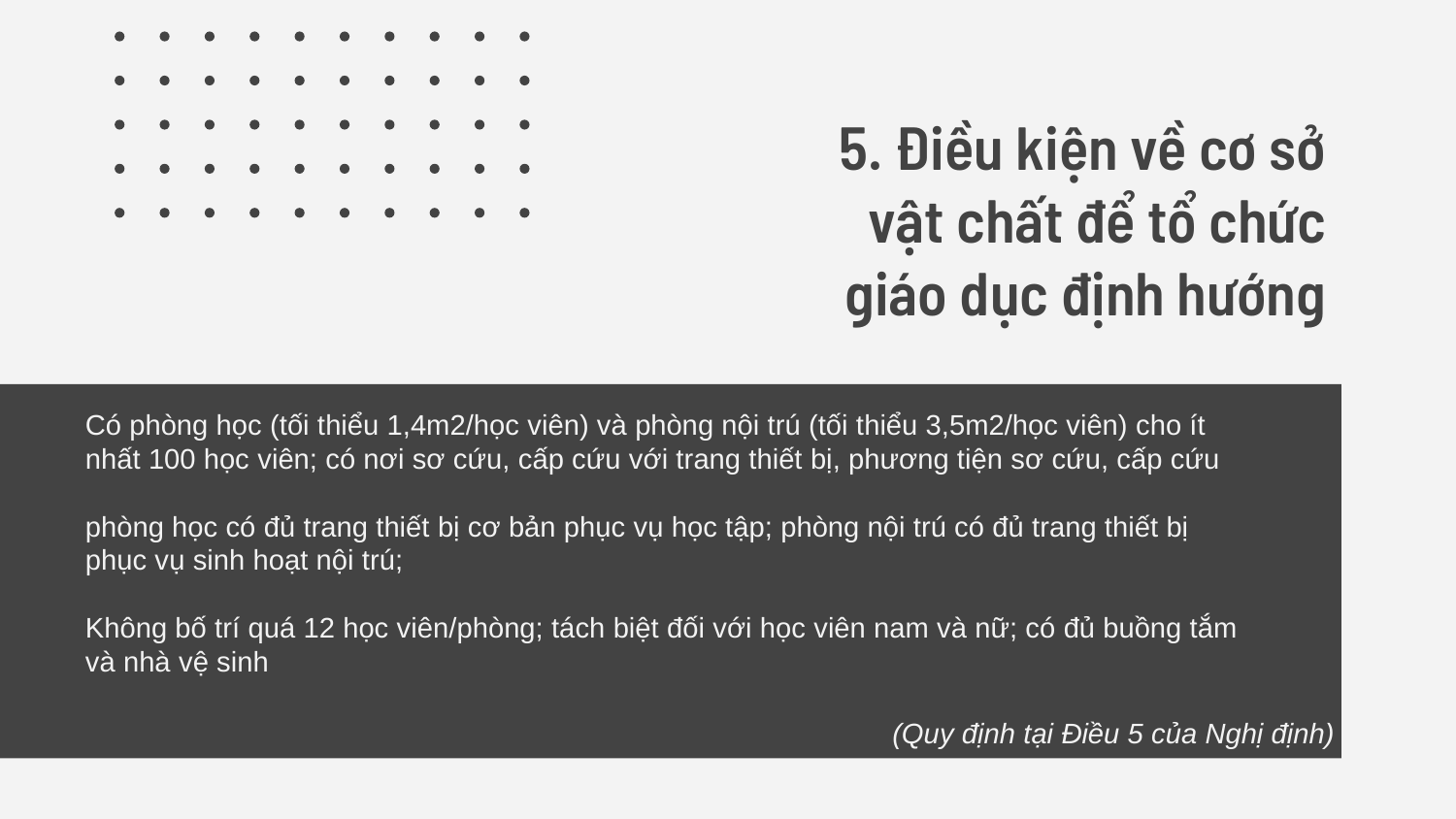

# 5. Điều kiện về cơ sở vật chất để tổ chức giáo dục định hướng

Có phòng học (tối thiểu 1,4m2/học viên) và phòng nội trú (tối thiểu 3,5m2/học viên) cho ít nhất 100 học viên; có nơi sơ cứu, cấp cứu với trang thiết bị, phương tiện sơ cứu, cấp cứu

phòng học có đủ trang thiết bị cơ bản phục vụ học tập; phòng nội trú có đủ trang thiết bị phục vụ sinh hoạt nội trú;

Không bố trí quá 12 học viên/phòng; tách biệt đối với học viên nam và nữ; có đủ buồng tắm và nhà vệ sinh
(Quy định tại Điều 5 của Nghị định)